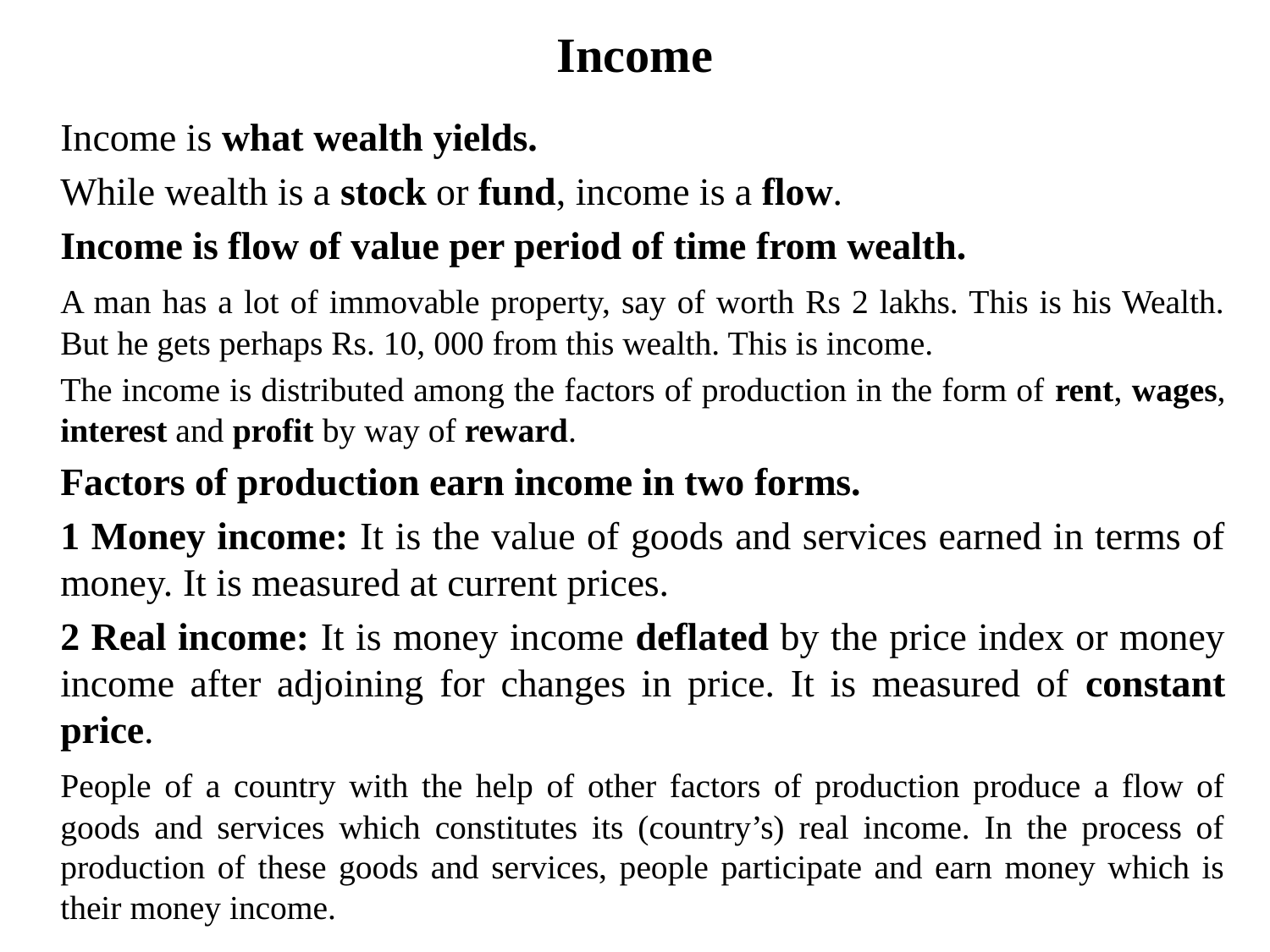

# Income
	Income is what wealth yields.
	While wealth is a stock or fund, income is a flow.
	Income is flow of value per period of time from wealth.
	A man has a lot of immovable property, say of worth Rs 2 lakhs. This is his Wealth. But he gets perhaps Rs. 10, 000 from this wealth. This is income.
	The income is distributed among the factors of production in the form of rent, wages, interest and profit by way of reward.
	Factors of production earn income in two forms.
	1 Money income: It is the value of goods and services earned in terms of money. It is measured at current prices.
	2 Real income: It is money income deflated by the price index or money income after adjoining for changes in price. It is measured of constant price.
	People of a country with the help of other factors of production produce a flow of goods and services which constitutes its (country’s) real income. In the process of production of these goods and services, people participate and earn money which is their money income.